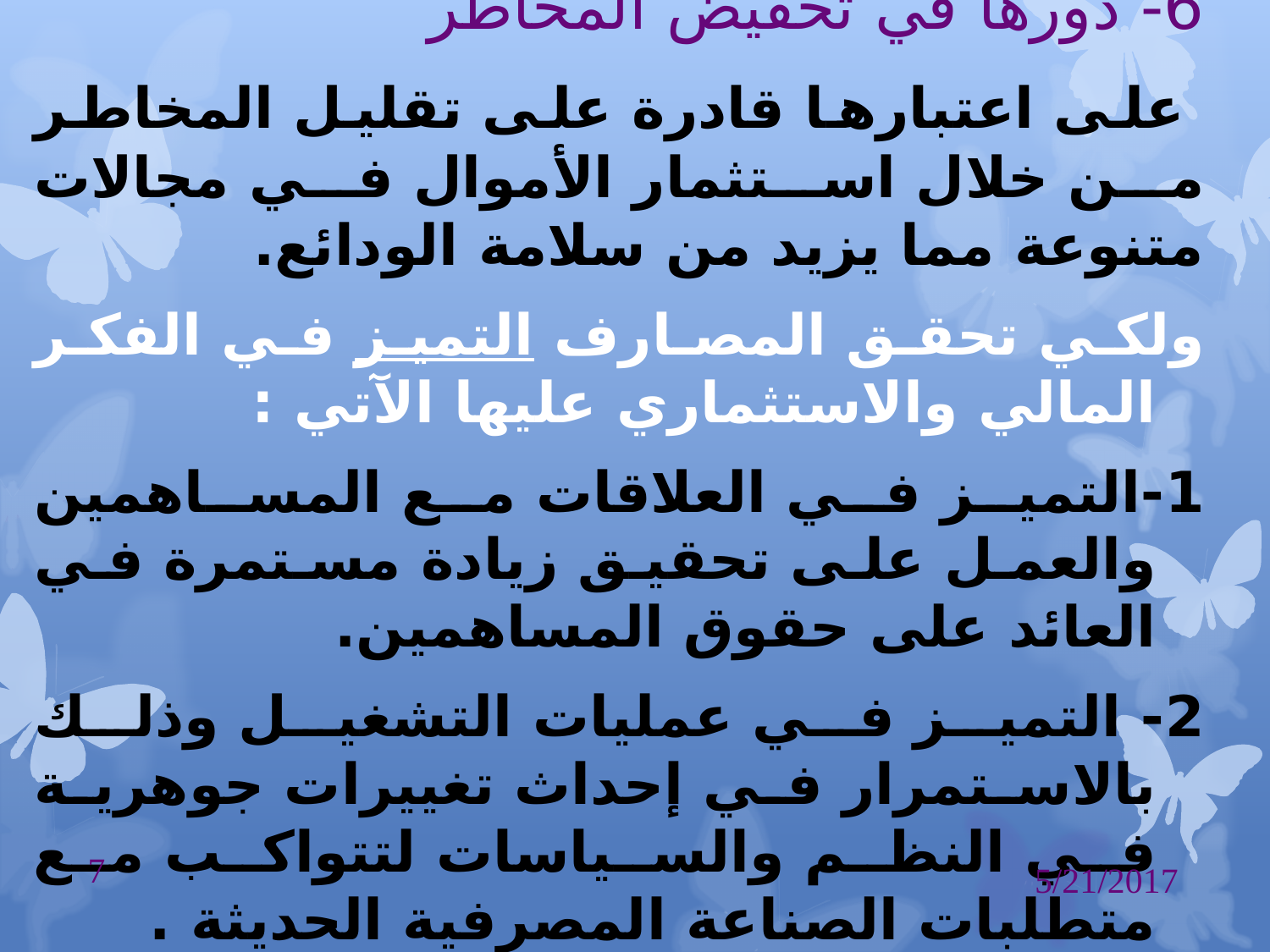

6- دورها في تخفيض المخاطر
 على اعتبارها قادرة على تقليل المخاطر من خلال استثمار الأموال في مجالات متنوعة مما يزيد من سلامة الودائع.
ولكي تحقق المصارف التميز في الفكر المالي والاستثماري عليها الآتي :
1-التميز في العلاقات مع المساهمين والعمل على تحقيق زيادة مستمرة في العائد على حقوق المساهمين.
2- التميز في عمليات التشغيل وذلك بالاستمرار في إحداث تغييرات جوهرية في النظم والسياسات لتتواكب مع متطلبات الصناعة المصرفية الحديثة .
7
5/21/2017